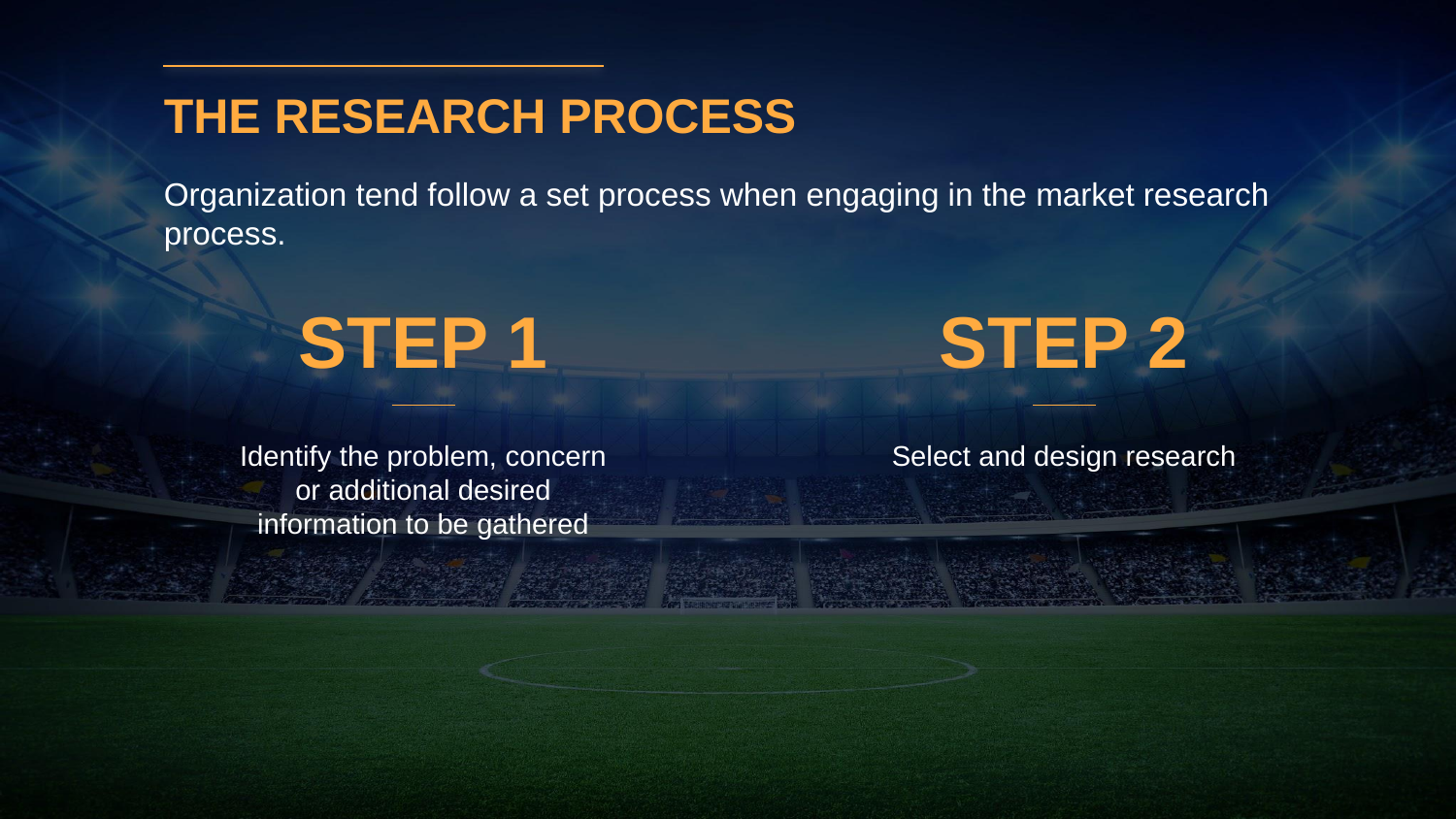

THE RESEARCH PROCESS
Organization tend follow a set process when engaging in the market research process.

STEP 1
STEP 2
Identify the problem, concern or additional desired information to be gathered
Select and design research